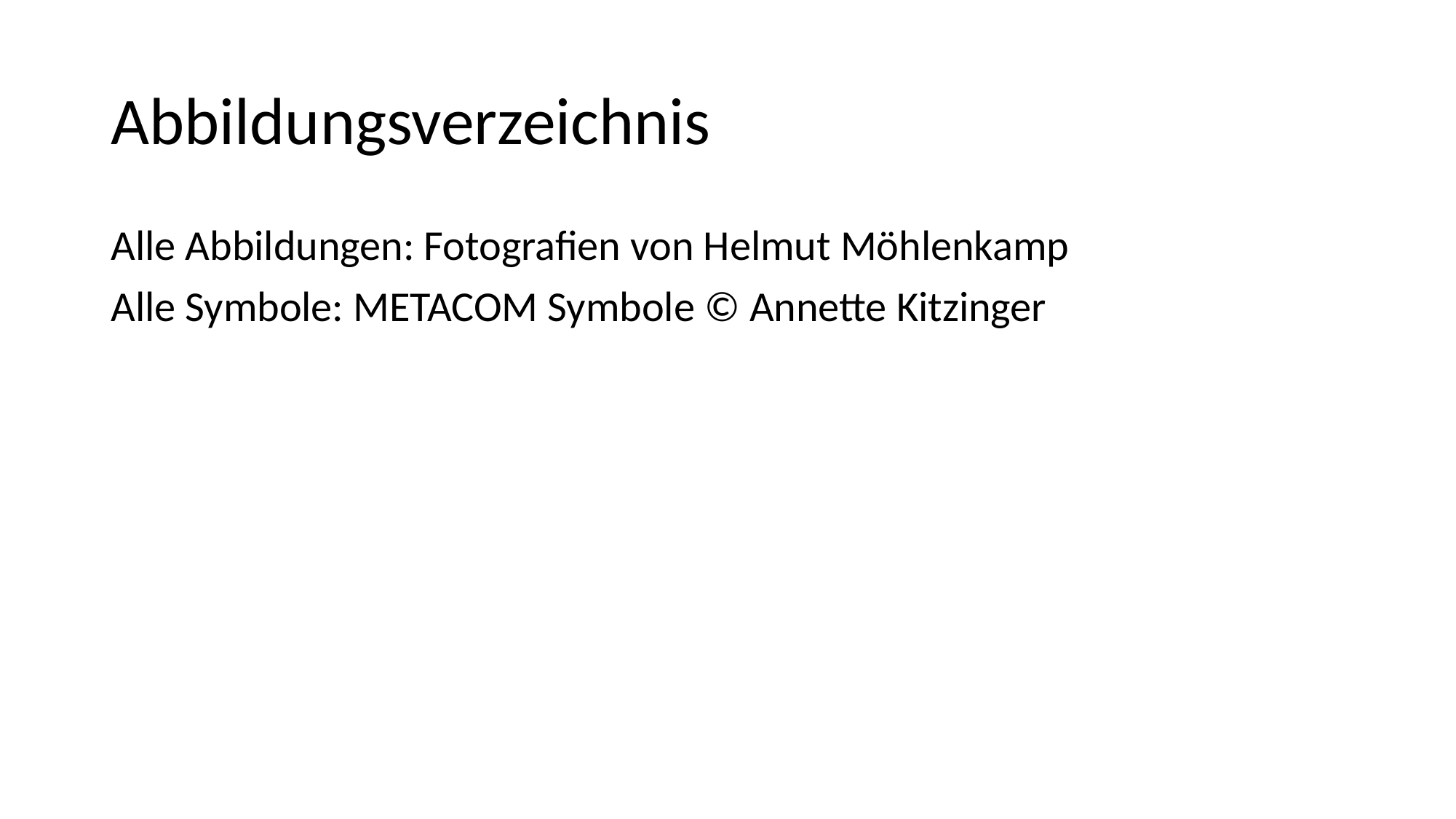

# Abbildungsverzeichnis
Alle Abbildungen: Fotografien von Helmut Möhlenkamp
Alle Symbole: METACOM Symbole © Annette Kitzinger